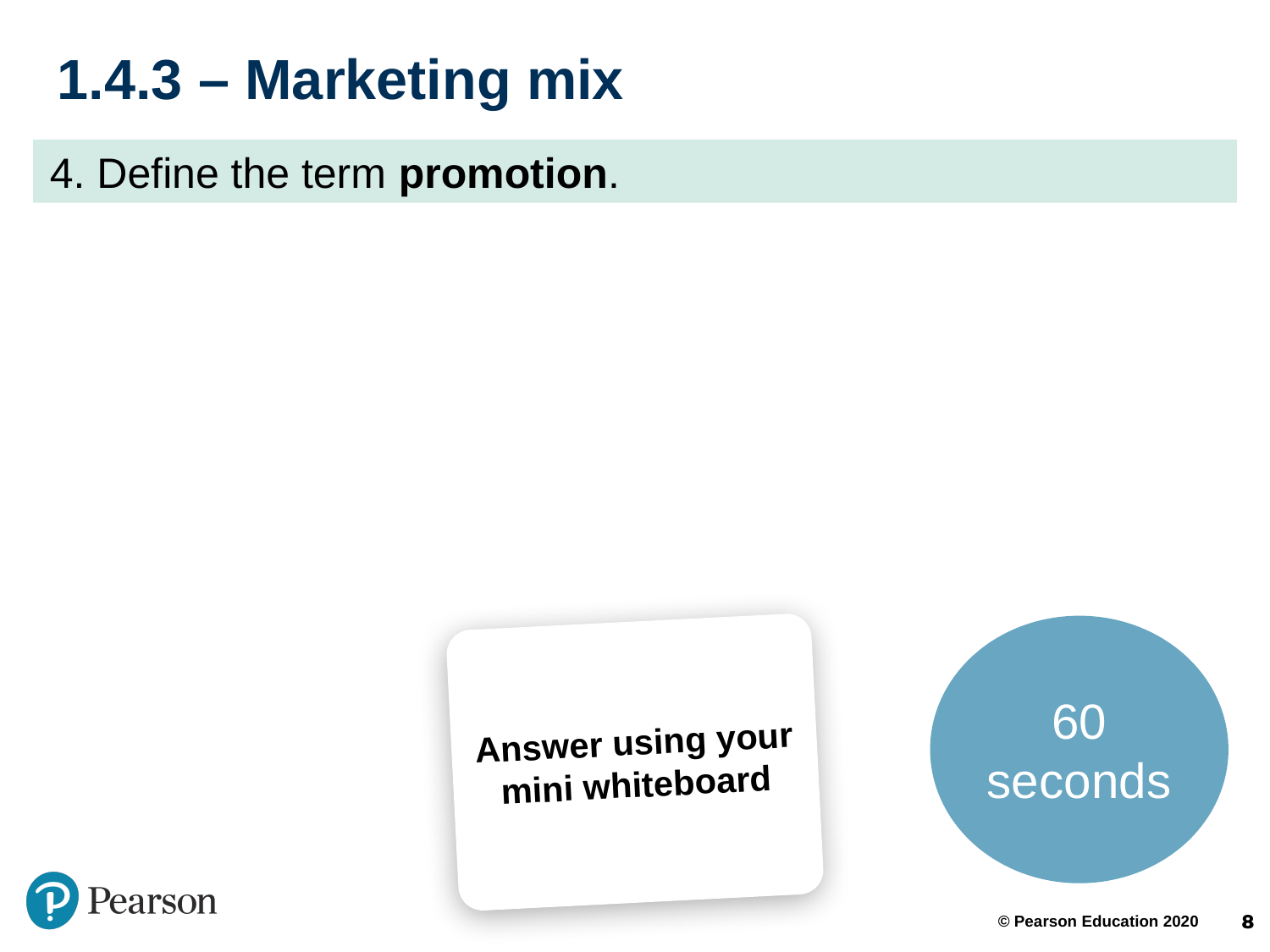

# 1.4.3 – Marketing mix
 4. Define the term promotion.

60 seconds

Answer using your mini whiteboard

8